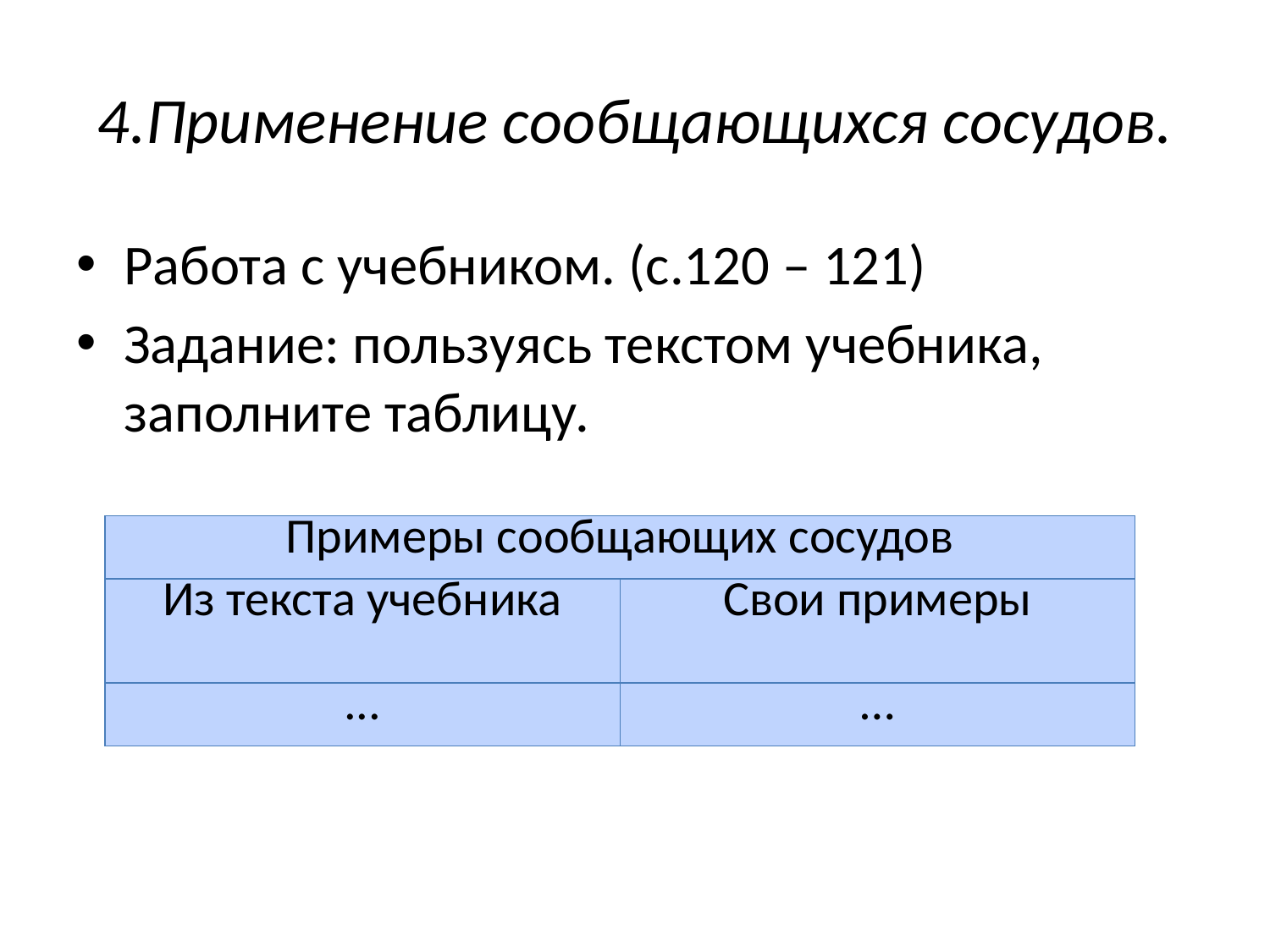

# 4.Применение сообщающихся сосудов.
Работа с учебником. (с.120 – 121)
Задание: пользуясь текстом учебника, заполните таблицу.

| Примеры сообщающих сосудов |  |
| --- | --- |
| Из текста учебника | Свои примеры |
| ... | … |